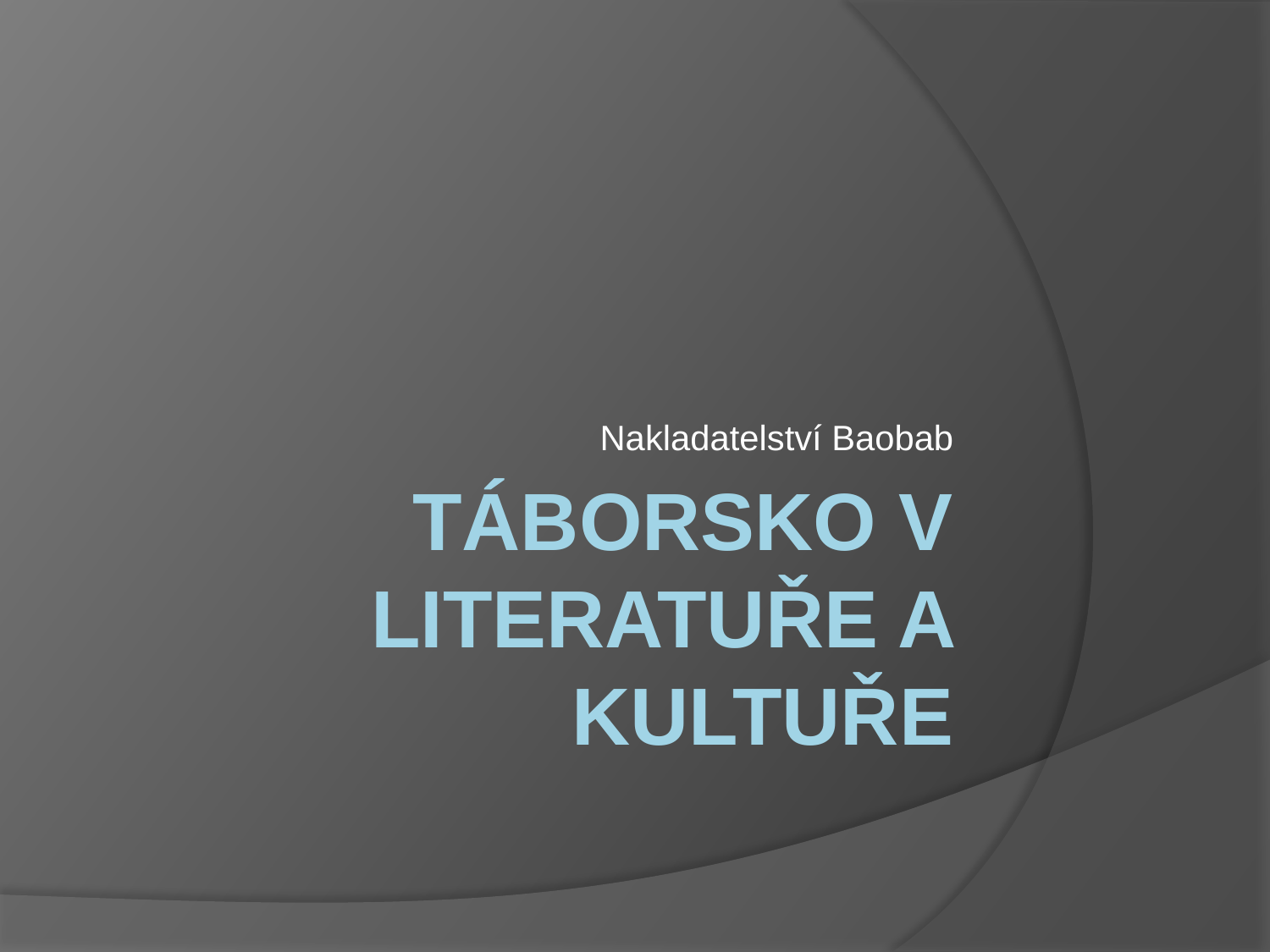

Nakladatelství Baobab
# Táborsko v literatuře a kultuře